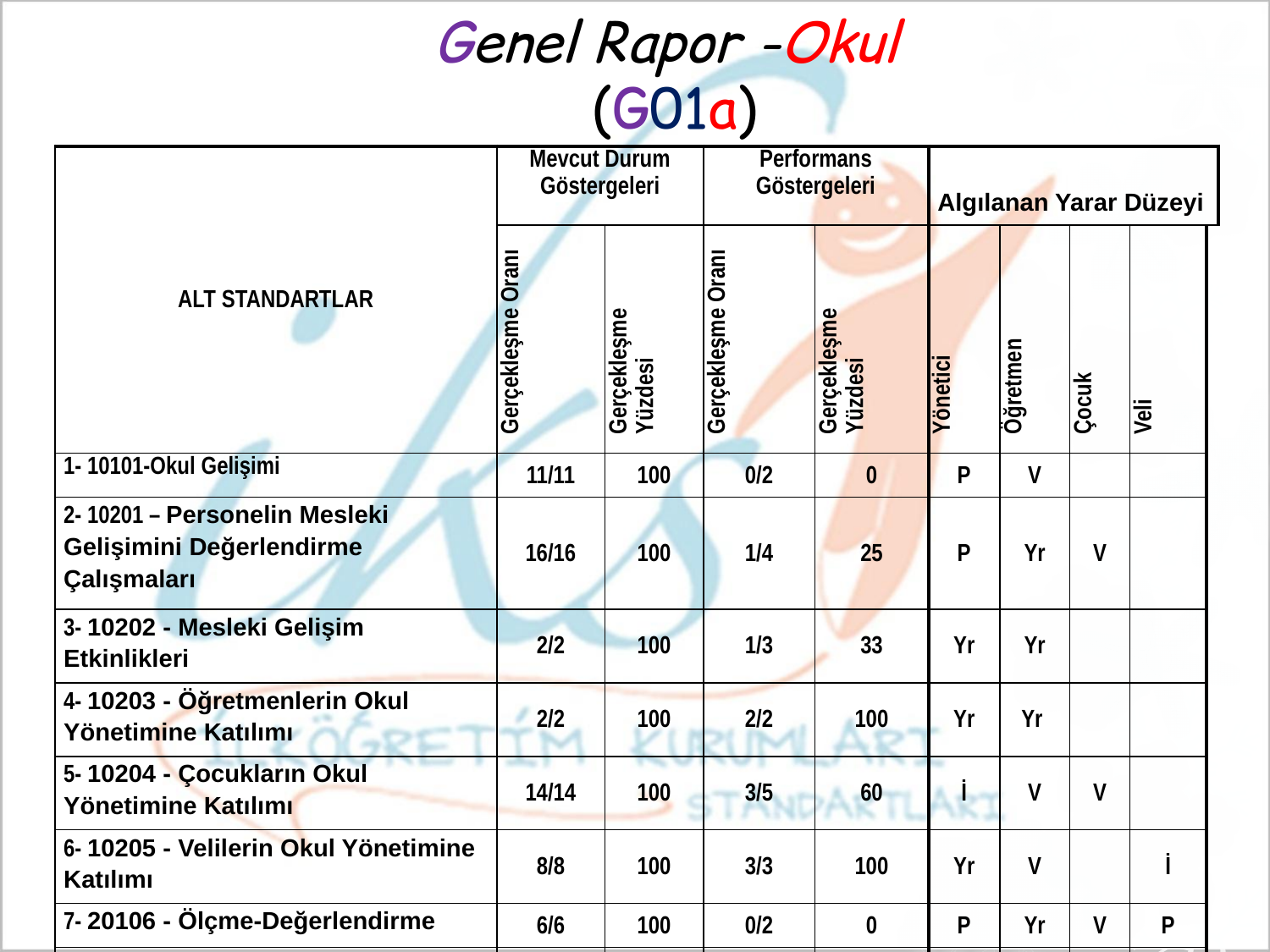

# Genel Rapor -Okul (G01a)
| ALT STANDARTLAR | Mevcut Durum Göstergeleri |  | Performans Göstergeleri |  | Algılanan Yarar Düzeyi |  |  |  |  |
| --- | --- | --- | --- | --- | --- | --- | --- | --- | --- |
|  | Gerçekleşme Oranı | Gerçekleşme Yüzdesi | Gerçekleşme Oranı | Gerçekleşme Yüzdesi | Yönetici | Öğretmen | Çocuk | Veli |  |
| 1- 10101-Okul Gelişimi | 11/11 | 100 | 0/2 | 0 | P | V |  |  |  |
| 2- 10201 – Personelin Mesleki Gelişimini Değerlendirme Çalışmaları | 16/16 | 100 | 1/4 | 25 | P | Yr | V |  |  |
| 3- 10202 - Mesleki Gelişim Etkinlikleri | 2/2 | 100 | 1/3 | 33 | Yr | Yr |  |  |  |
| 4- 10203 - Öğretmenlerin Okul Yönetimine Katılımı | 2/2 | 100 | 2/2 | 100 | Yr | Yr |  |  |  |
| 5- 10204 - Çocukların Okul Yönetimine Katılımı | 14/14 | 100 | 3/5 | 60 | İ | V | V |  |  |
| 6- 10205 - Velilerin Okul Yönetimine Katılımı | 8/8 | 100 | 3/3 | 100 | Yr | V |  | İ |  |
| 7- 20106 - Ölçme-Değerlendirme | 6/6 | 100 | 0/2 | 0 | P | Yr | V | P |  |
| 8- 30401 - Okul Temizlik Hizmetleri | 19/20 | 95 | 1/3 | 33 | P | Yr | V | İ |  |